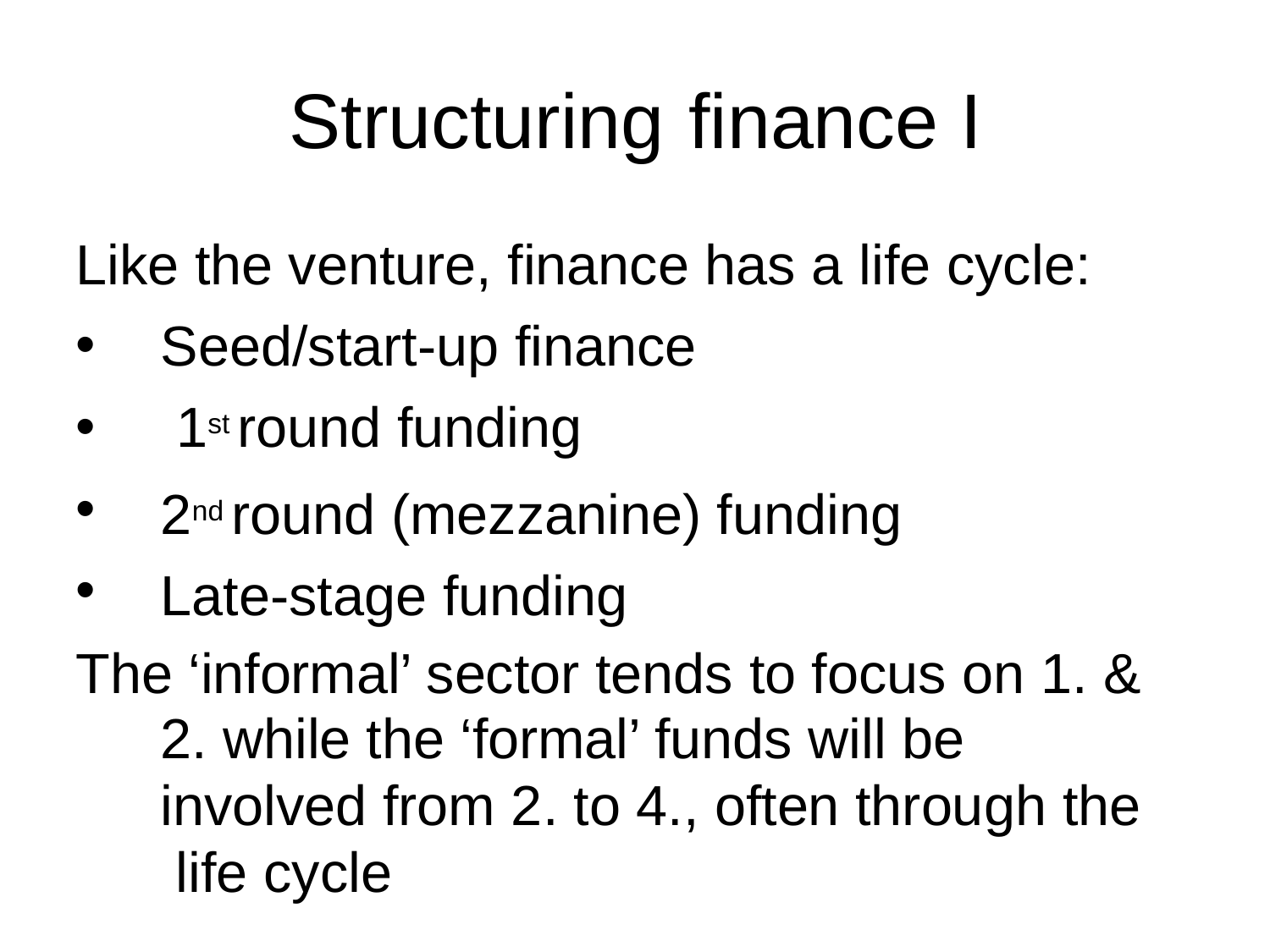

# Structuring	finance I
Like the venture, finance has a life cycle:
•
•
•
•
Seed/start-up finance  1st round funding
2nd round (mezzanine) funding  Late-stage funding
The ‘informal’ sector tends to focus on 1. &
2. while the ‘formal’ funds will be  involved from 2. to 4., often through the  life cycle